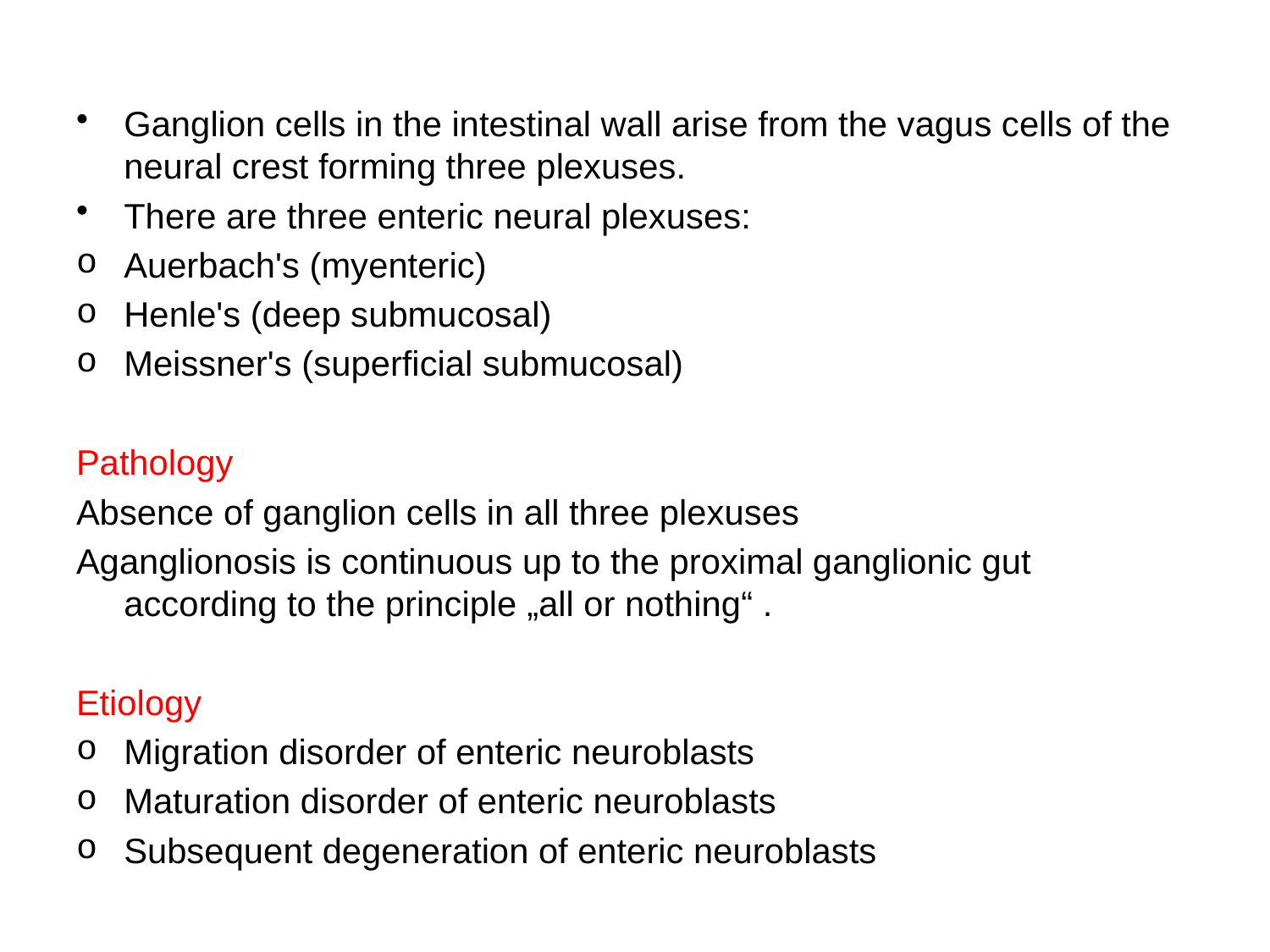

Ganglion cells in the intestinal wall arise from the vagus cells of the neural crest forming three plexuses.
There are three enteric neural plexuses:
Auerbach's (myenteric)
Henle's (deep submucosal)
Meissner's (superficial submucosal)

Pathology
Absence of ganglion cells in all three plexuses
Aganglionosis is continuous up to the proximal ganglionic gut according to the principle „all or nothing“ .

Etiology
Migration disorder of enteric neuroblasts
Maturation disorder of enteric neuroblasts
Subsequent degeneration of enteric neuroblasts